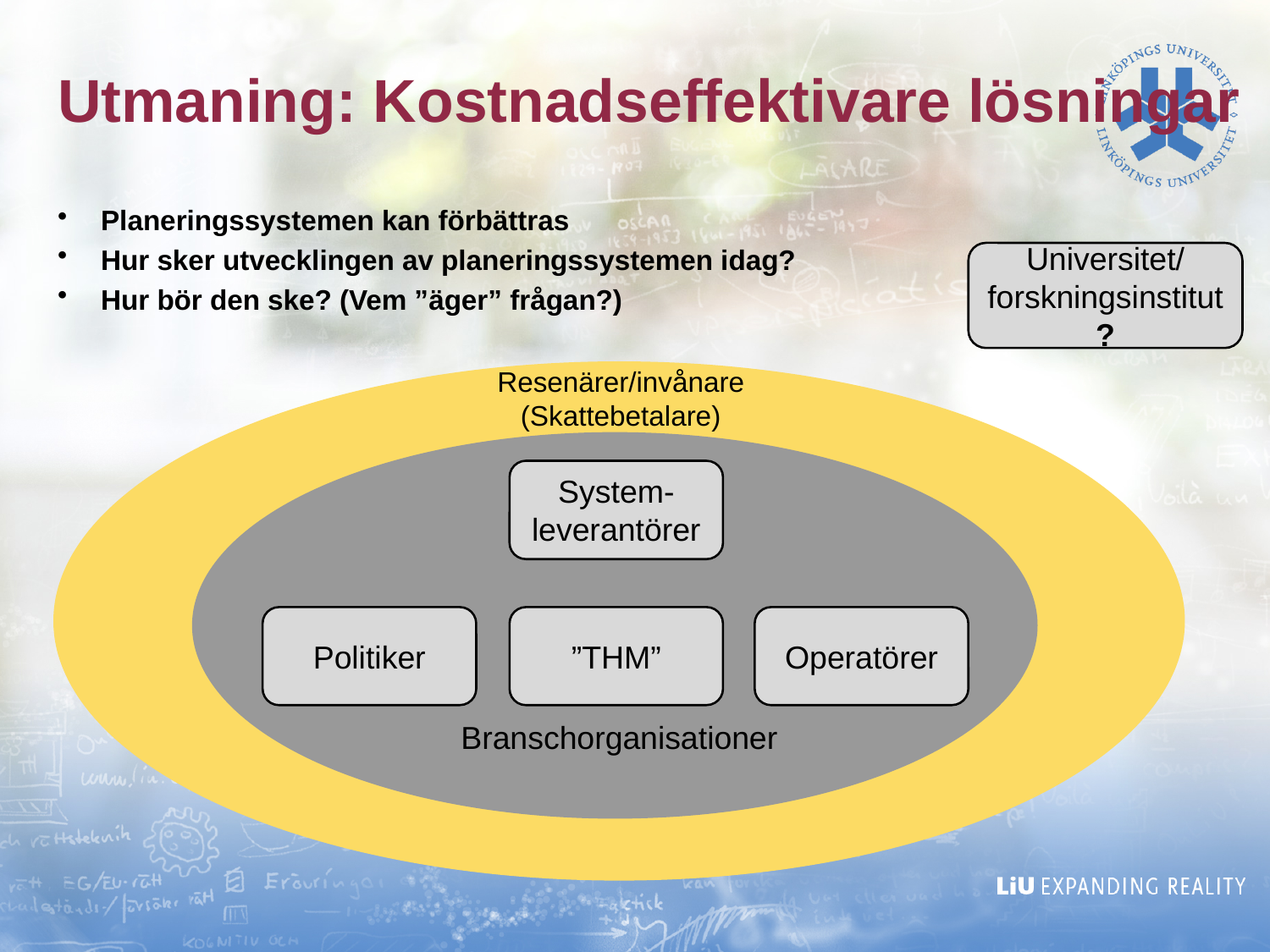

Utmaning: Kostnadseffektivare lösningar
Planeringssystemen kan förbättras
Hur sker utvecklingen av planeringssystemen idag?
Hur bör den ske? (Vem ”äger” frågan?)

Universitet/
forskningsinstitut
?
Resenärer/invånare
   (Skattebetalare)

 Branschorganisationer
System-leverantörer
Politiker
”THM”
Operatörer